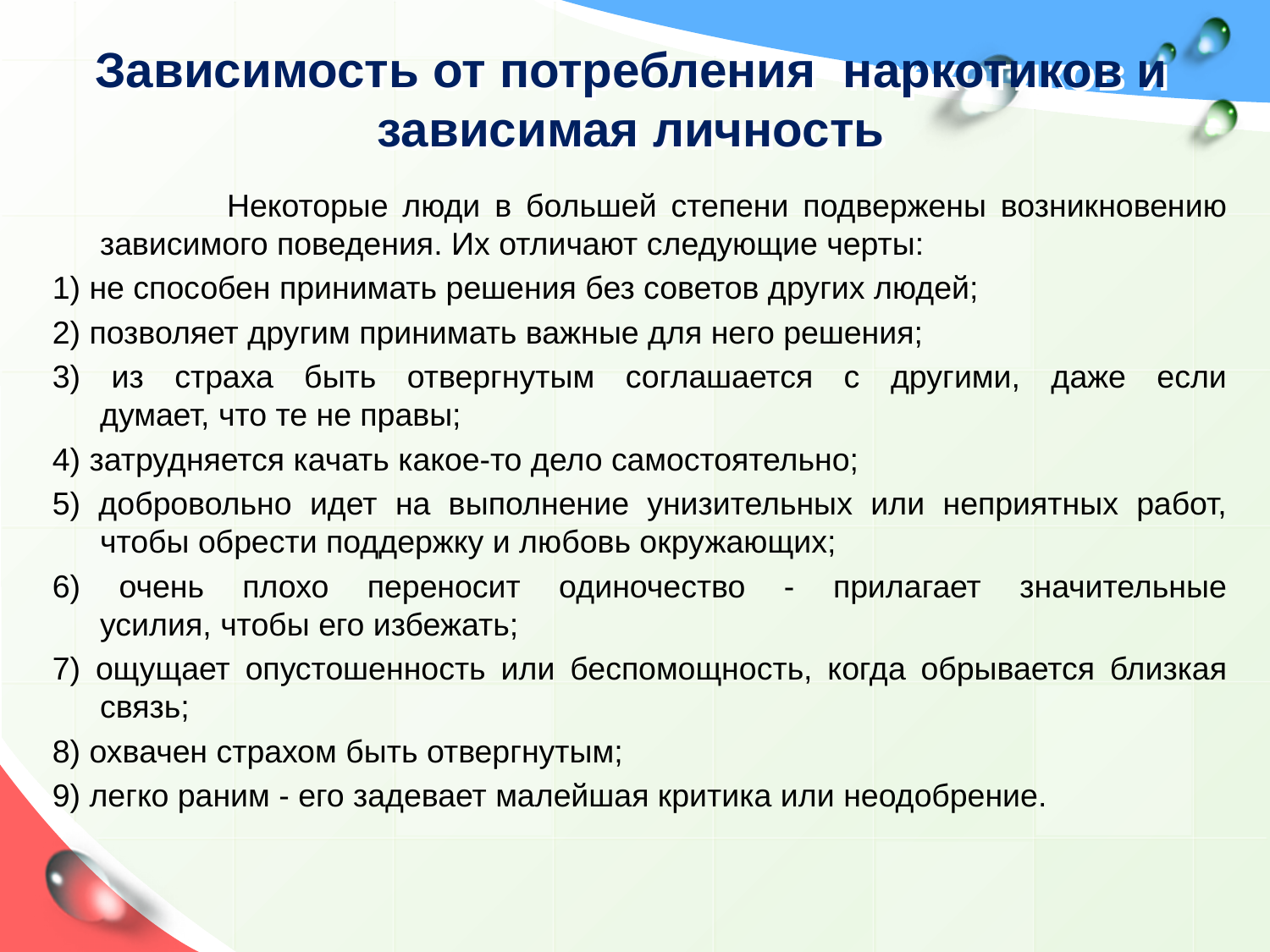

# Зависимость от потребления  наркотиков и зависимая личность
		Некоторые люди в большей степени подвержены возникновению зависимого поведения. Их отличают следующие черты:
1) не способен принимать решения без советов других людей;
2) позволяет другим принимать важные для него решения;
3) из страха быть отвергнутым соглашается с другими, даже если
думает, что те не правы;
4) затрудняется качать какое-то дело самостоятельно;
5) добровольно идет на выполнение унизительных или неприятных работ, чтобы обрести поддержку и любовь окружающих;
6) очень плохо переносит одиночество - прилагает значительные
усилия, чтобы его избежать;
7) ощущает опустошенность или беспомощность, когда обрывается близкая связь;
8) охвачен страхом быть отвергнутым;
9) легко раним - его задевает малейшая критика или неодобрение.